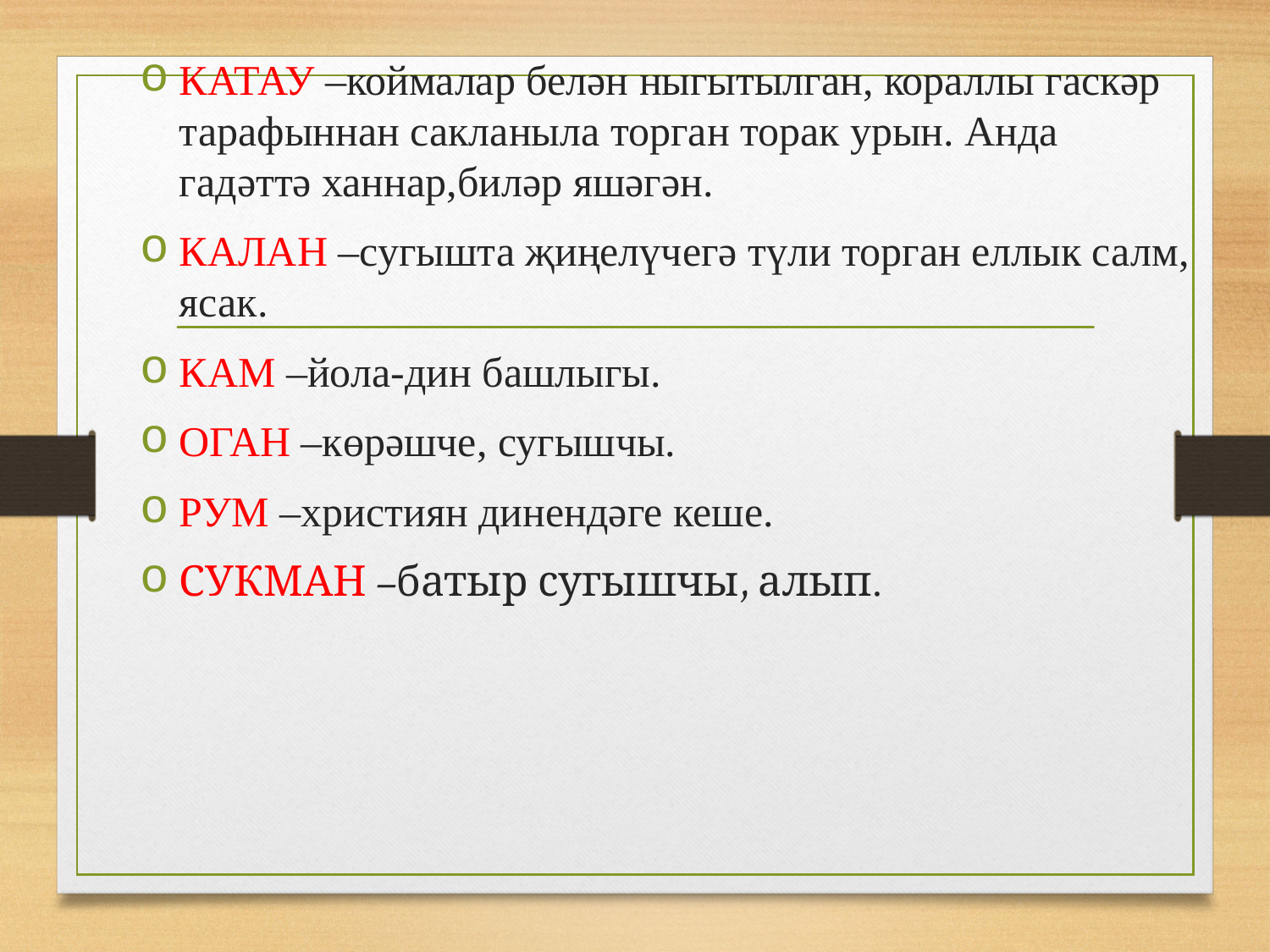

КАТАУ –коймалар белән ныгытылган, кораллы гаскәр тарафыннан сакланыла торган торак урын. Анда гадәттә ханнар,биләр яшәгән.
КАЛАН –сугышта җиңелүчегә түли торган еллык салм, ясак.
КАМ –йола-дин башлыгы.
ОГАН –көрәшче, сугышчы.
РУМ –християн динендәге кеше.
СУКМАН –батыр сугышчы, алып.